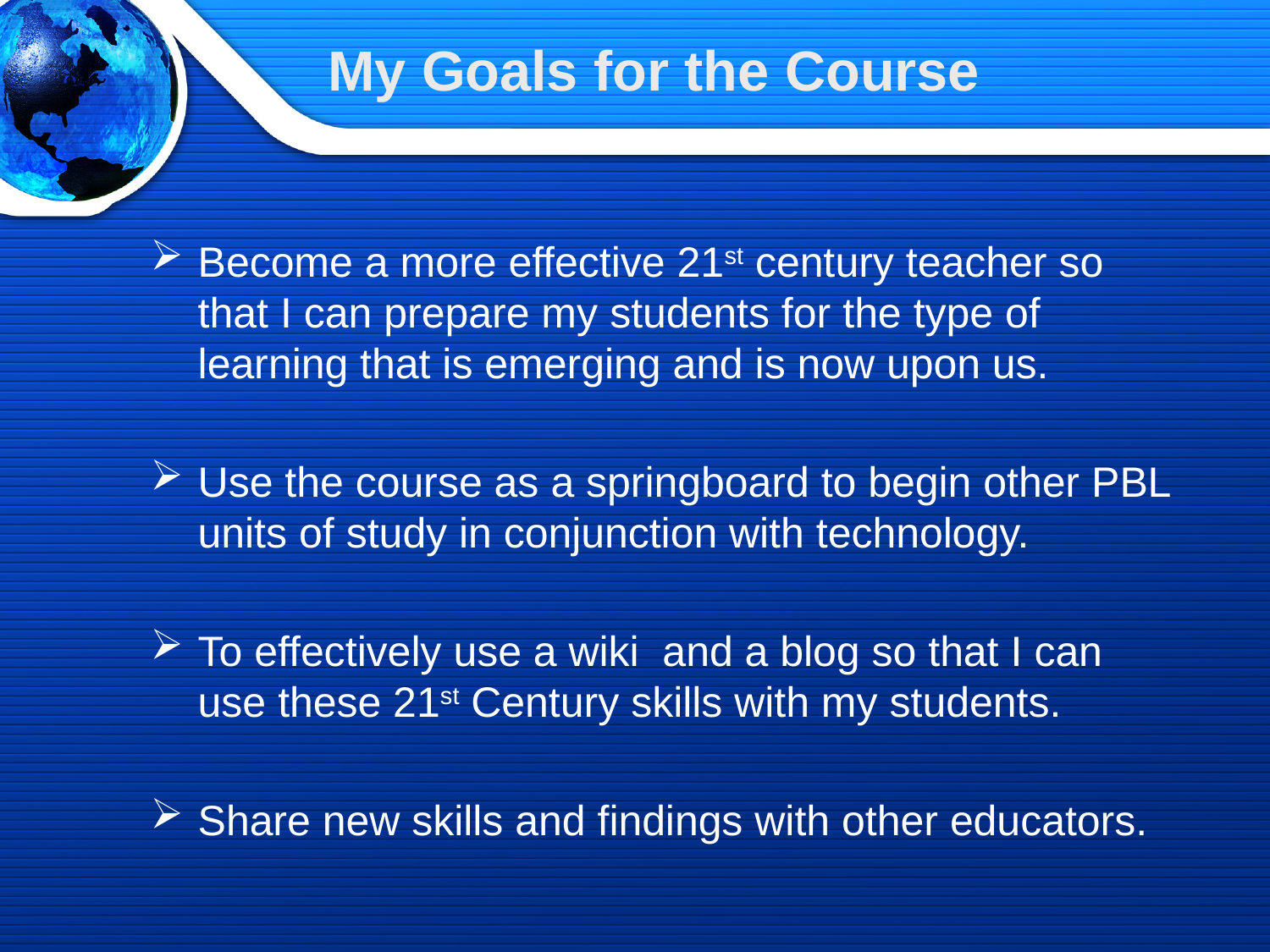

# My Goals for the Course

Become a more effective 21st century teacher so that I can prepare my students for the type of learning that is emerging and is now upon us.

Use the course as a springboard to begin other PBL units of study in conjunction with technology.

To effectively use a wiki  and a blog so that I can use these 21st Century skills with my students.

Share new skills and findings with other educators.